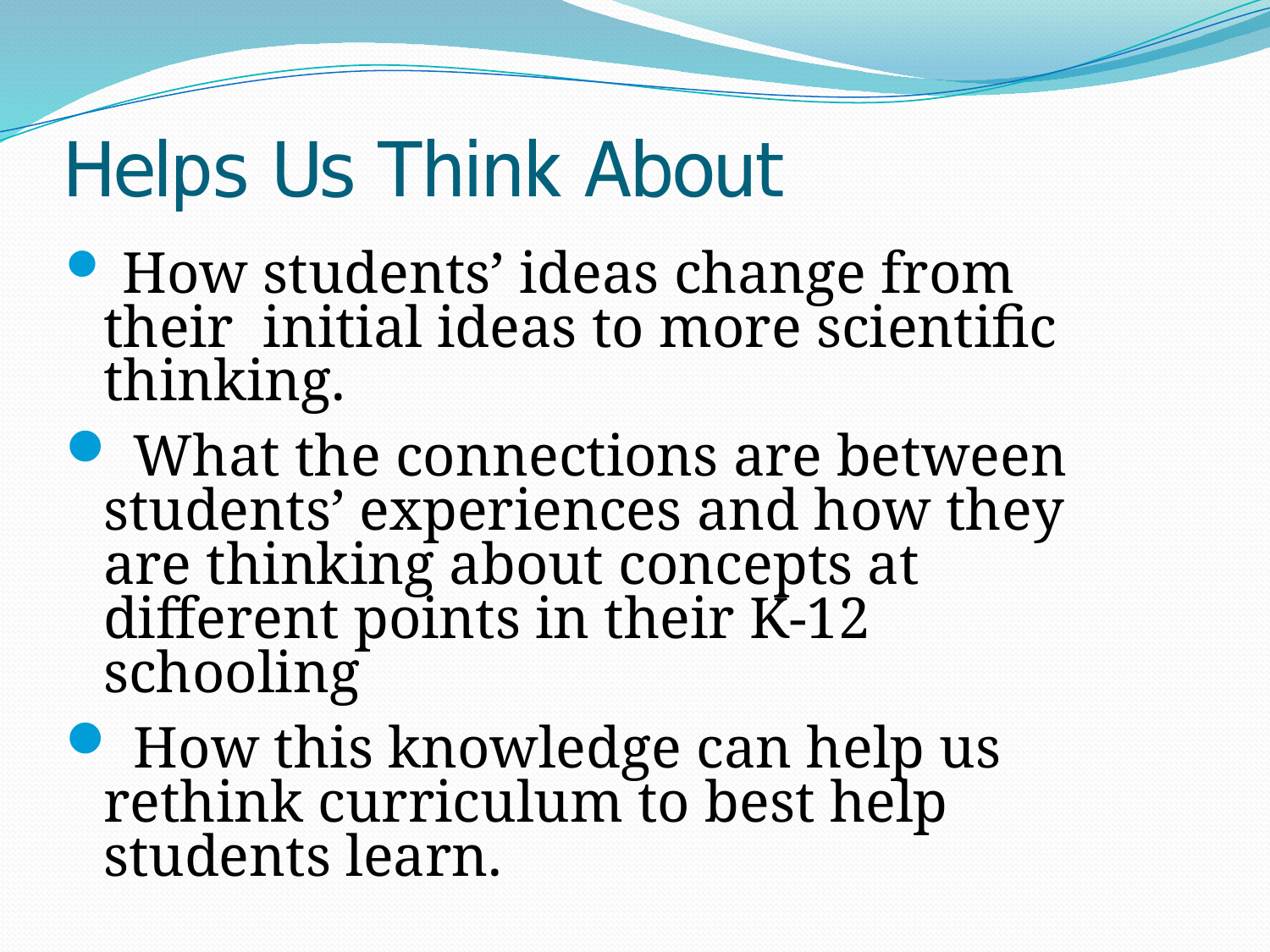

# Helps Us Think About
 How students’ ideas change from their  initial ideas to more scientific thinking.
 What the connections are between students’ experiences and how they are thinking about concepts at different points in their K-12 schooling
 How this knowledge can help us rethink curriculum to best help students learn.